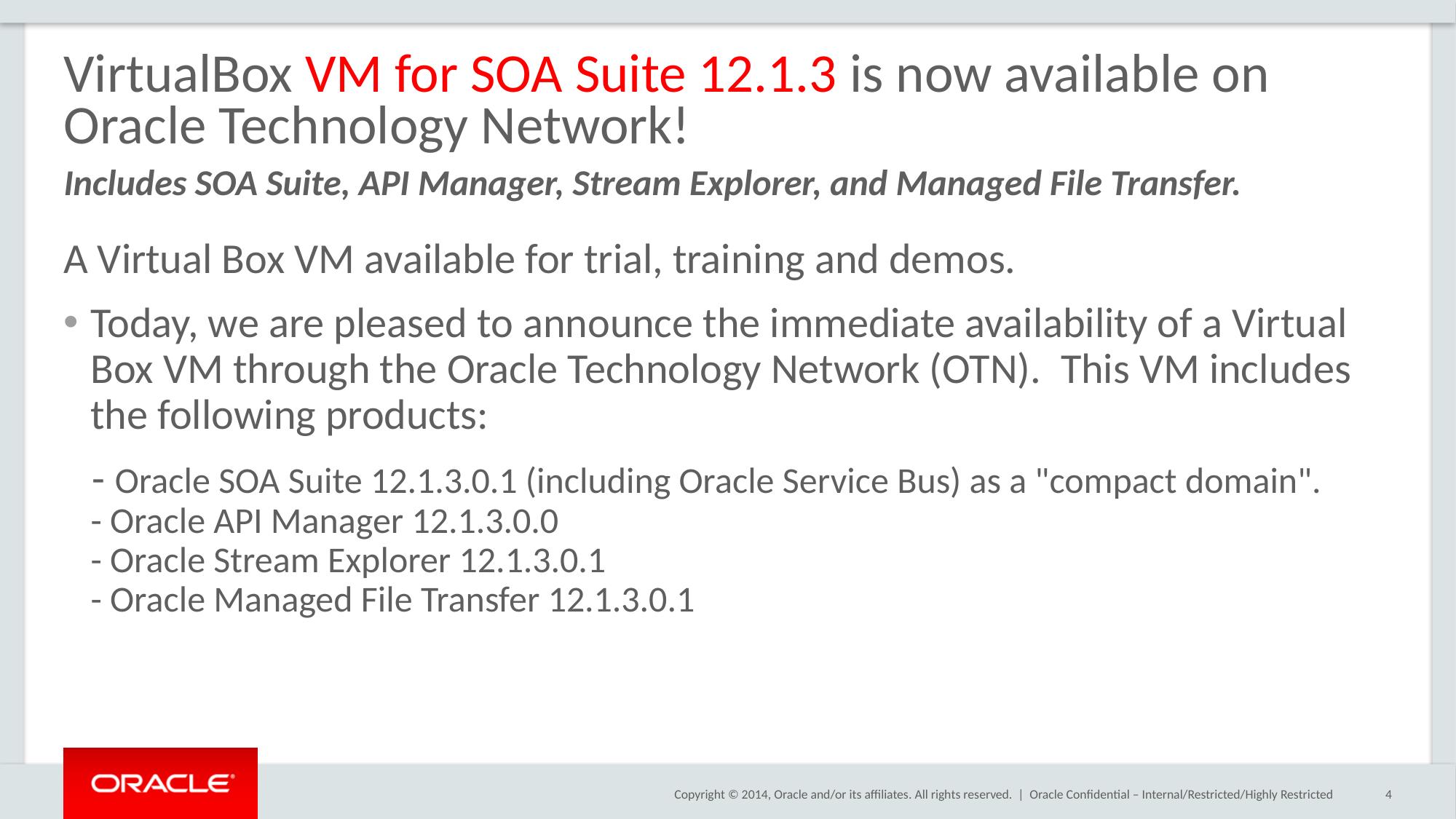

# VirtualBox VM for SOA Suite 12.1.3 is now available on Oracle Technology Network!
Includes SOA Suite, API Manager, Stream Explorer, and Managed File Transfer.

A Virtual Box VM available for trial, training and demos.
Today, we are pleased to announce the immediate availability of a Virtual Box VM through the Oracle Technology Network (OTN).  This VM includes the following products:
   - Oracle SOA Suite 12.1.3.0.1 (including Oracle Service Bus) as a "compact domain".
- Oracle API Manager 12.1.3.0.0
- Oracle Stream Explorer 12.1.3.0.1
- Oracle Managed File Transfer 12.1.3.0.1

Oracle Confidential – Internal/Restricted/Highly Restricted
4